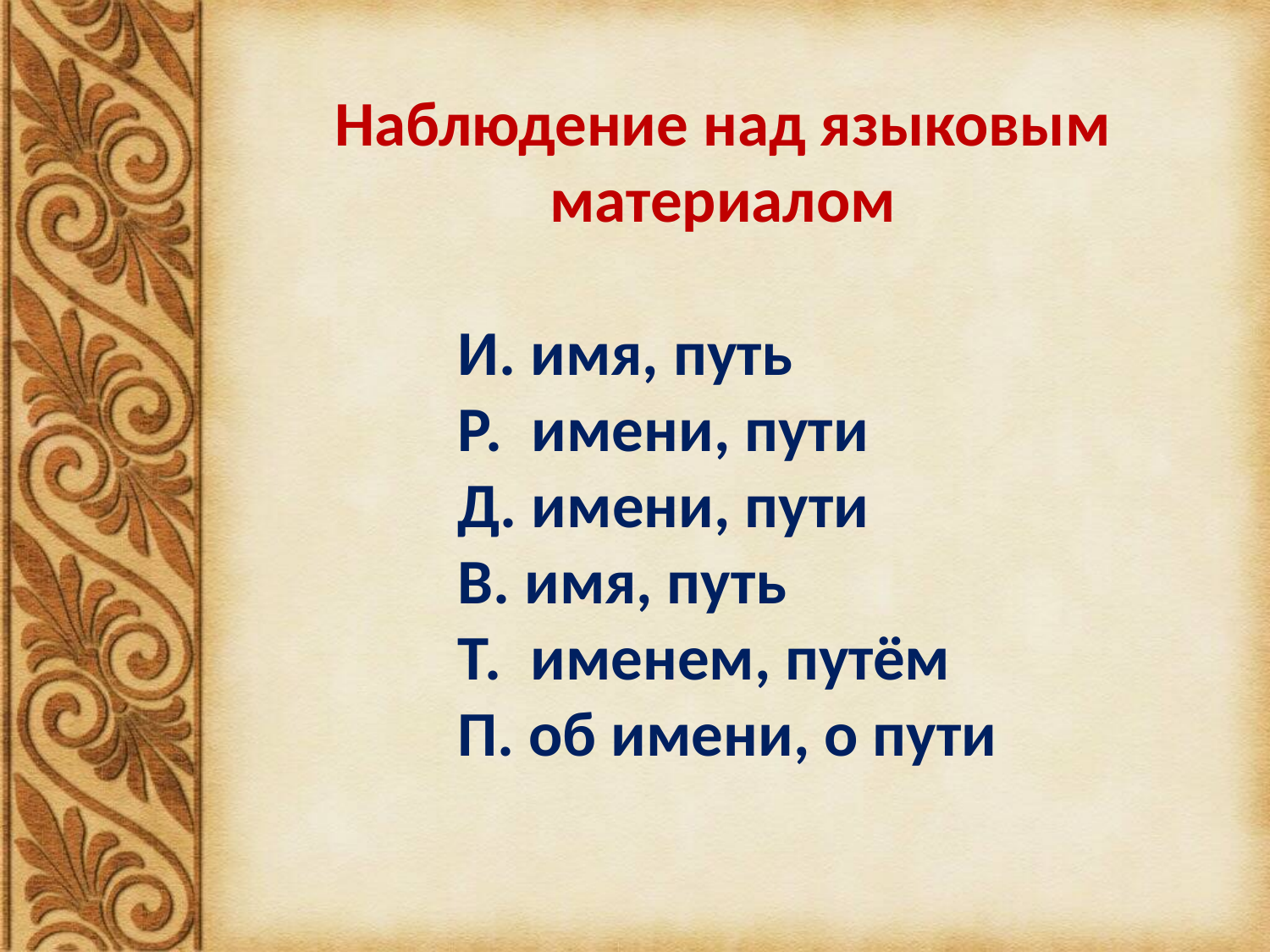

Наблюдение над языковым материалом
И. имя, путь
Р.  имени, пути
Д. имени, пути
В. имя, путь
Т.  именем, путём
П. об имени, о пути